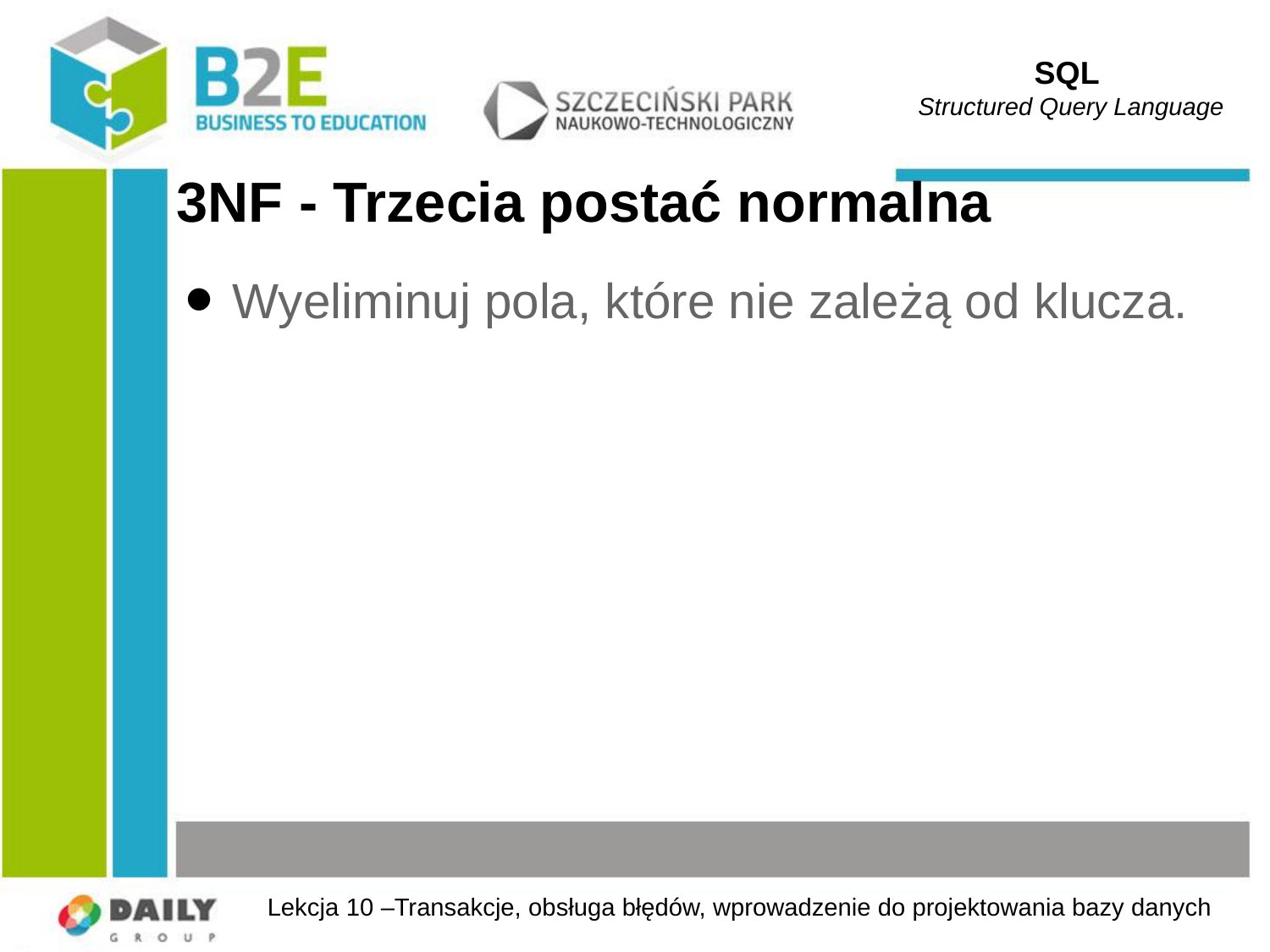

SQL
Structured Query Language
# 3NF - Trzecia postać normalna
Wyeliminuj pola, które nie zależą od klucza.
Lekcja 10 –Transakcje, obsługa błędów, wprowadzenie do projektowania bazy danych